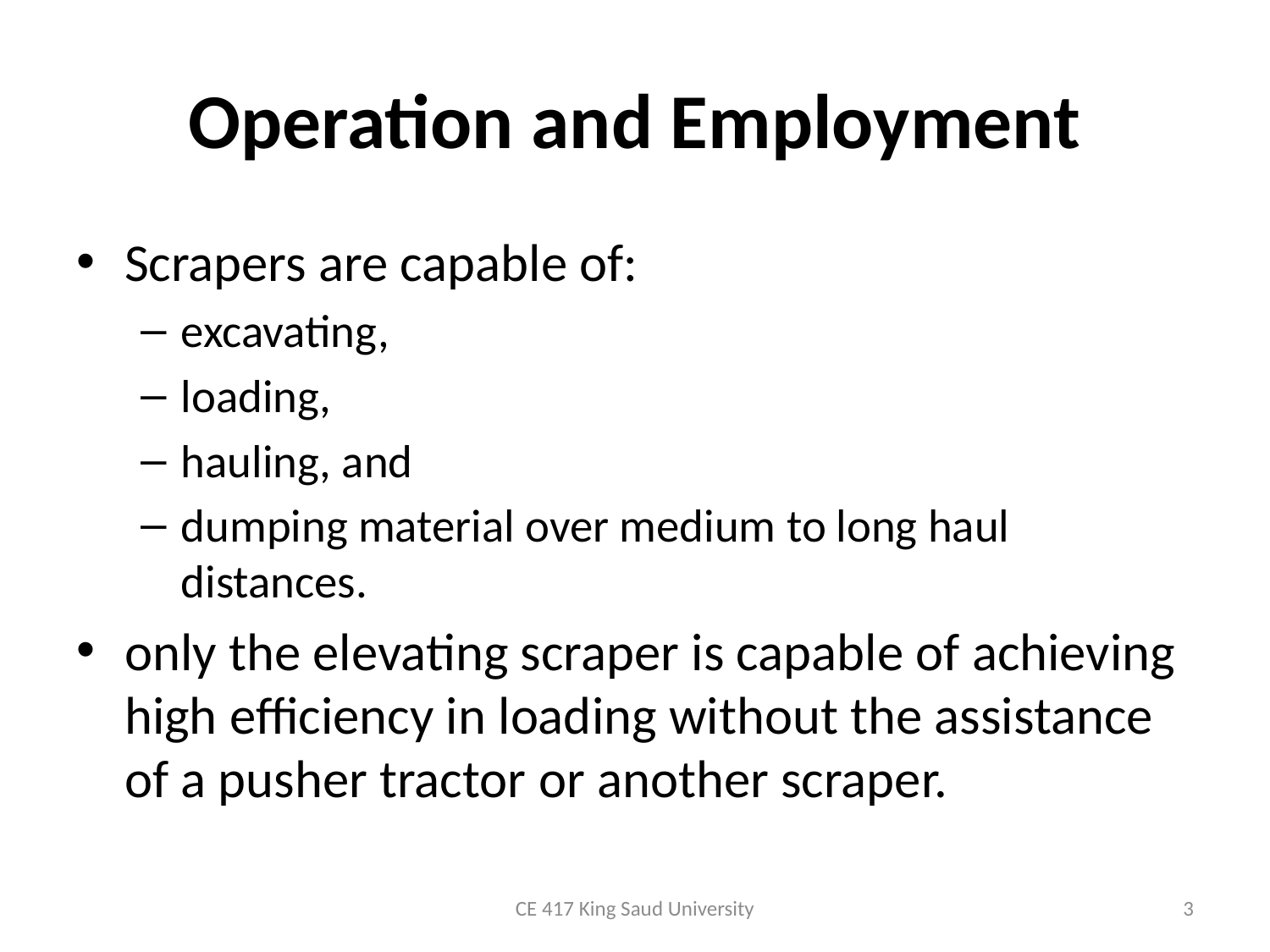

# Operation and Employment
Scrapers are capable of:
excavating,
loading,
hauling, and
dumping material over medium to long haul distances.
only the elevating scraper is capable of achieving high efficiency in loading without the assistance of a pusher tractor or another scraper.
CE 417 King Saud University
3